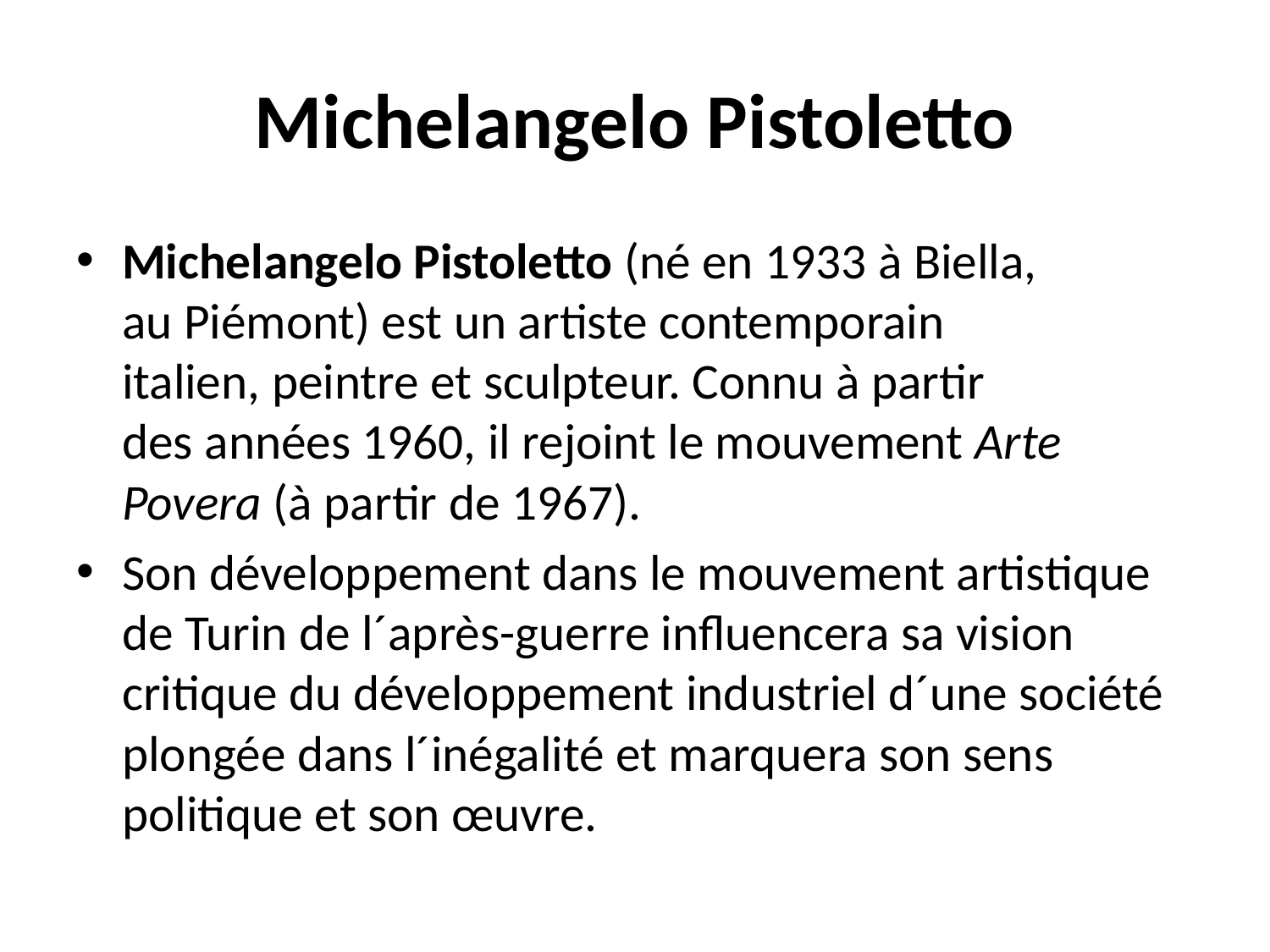

# Michelangelo Pistoletto
Michelangelo Pistoletto (né en 1933 à Biella, au Piémont) est un artiste contemporain italien, peintre et sculpteur. Connu à partir des années 1960, il rejoint le mouvement Arte Povera (à partir de 1967).
Son développement dans le mouvement artistique de Turin de l´après-guerre influencera sa vision critique du développement industriel d´une société plongée dans l´inégalité et marquera son sens politique et son œuvre.